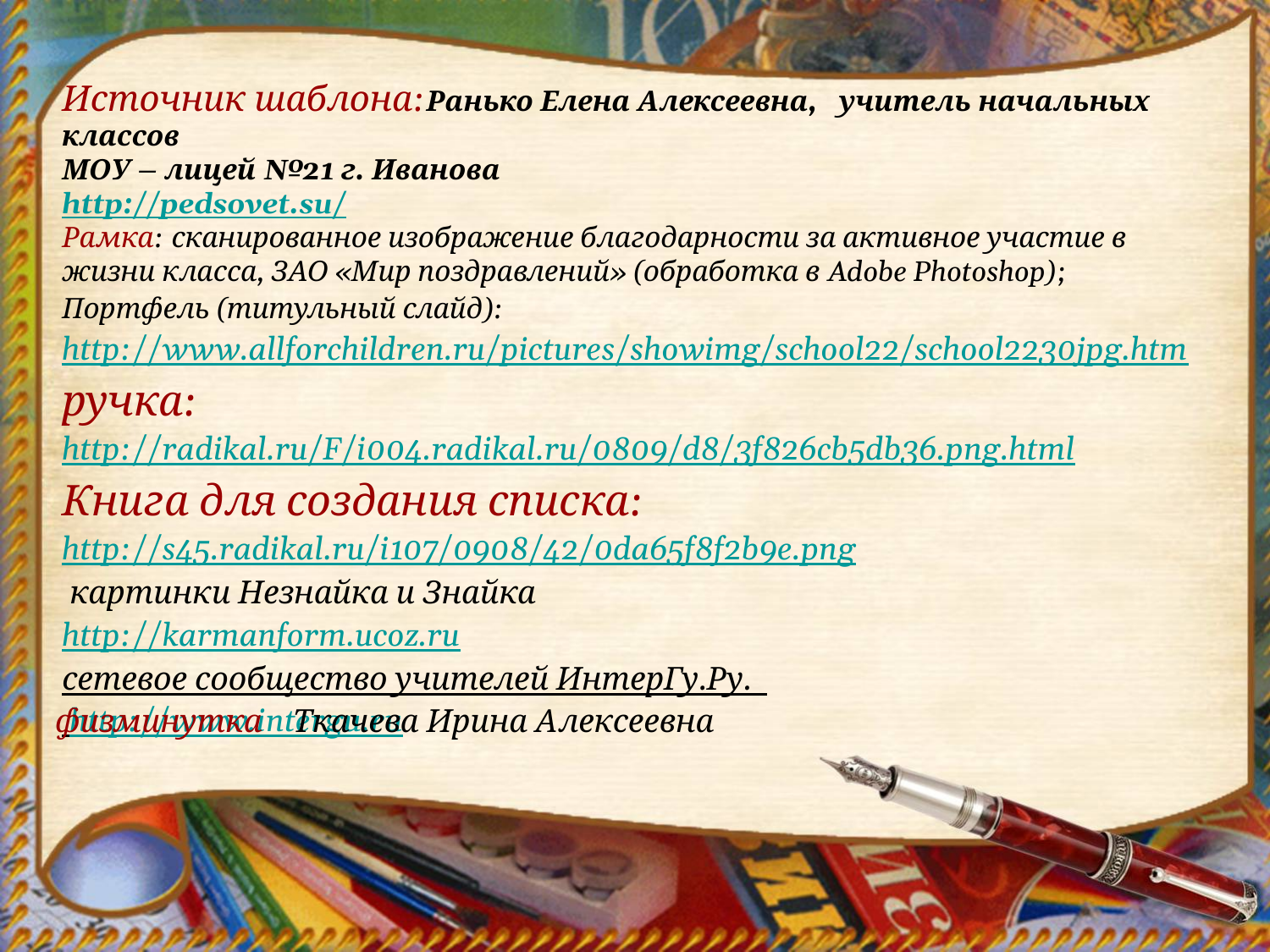

Источник шаблона:Ранько Елена Алексеевна,   учитель начальных классов
МОУ – лицей №21 г. Иванова
http://pedsovet.su/
Рамка: сканированное изображение благодарности за активное участие в жизни класса, ЗАО «Мир поздравлений» (обработка в Adobe Photoshop);
Портфель (титульный слайд): http://www.allforchildren.ru/pictures/showimg/school22/school2230jpg.htm
ручка: http://radikal.ru/F/i004.radikal.ru/0809/d8/3f826cb5db36.png.html
Книга для создания списка: http://s45.radikal.ru/i107/0908/42/0da65f8f2b9e.png
 картинки Незнайка и Знайка
http://karmanform.ucoz.ru
сетевое сообщество учителей ИнтерГу.Ру.
 http://www.intergu.ru

физминутка    Ткачева Ирина Алексеевна